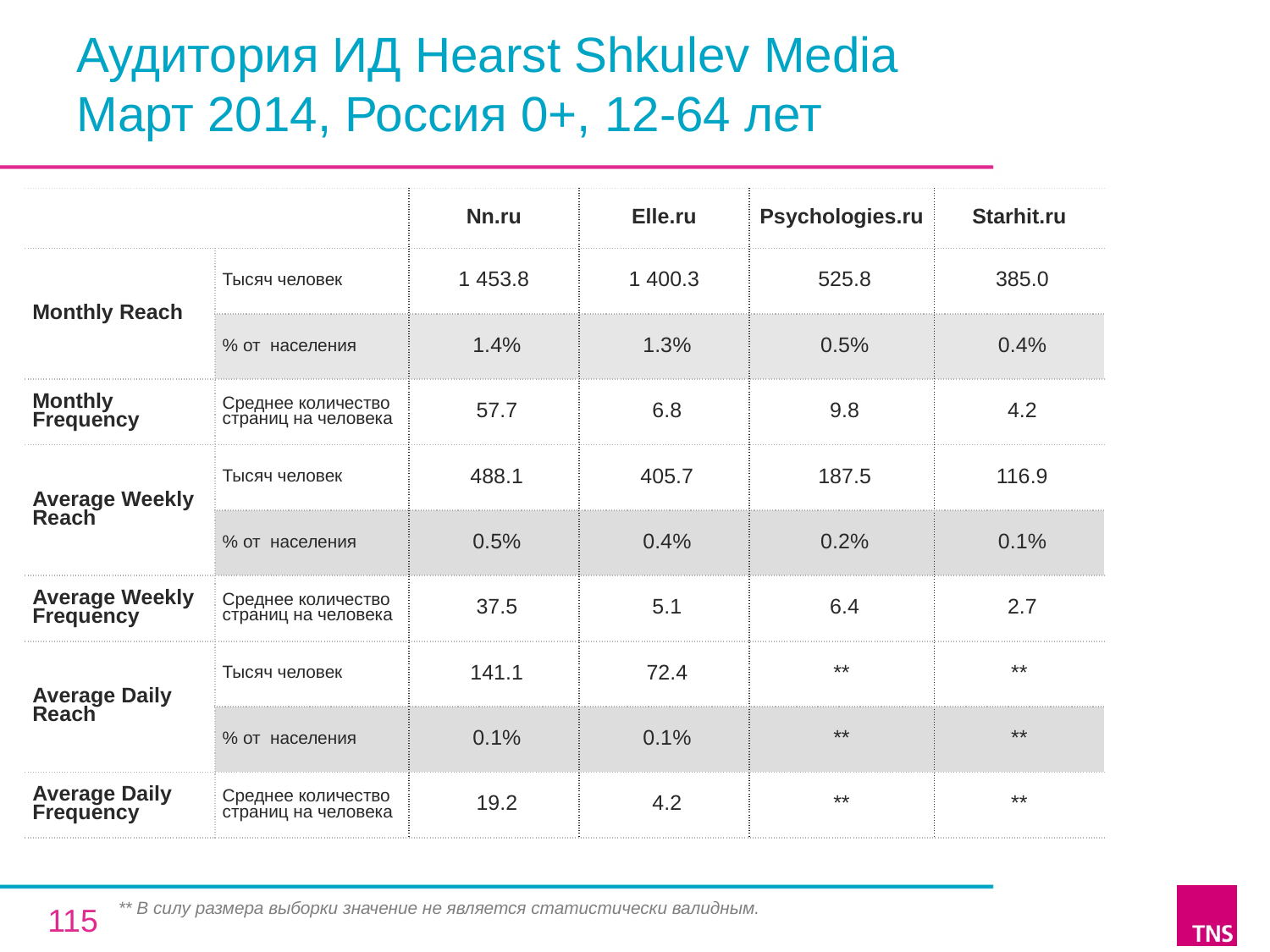

# Аудитория ИД Hearst Shkulev Media Март 2014, Россия 0+, 12-64 лет
|  |  | Nn.ru | Elle.ru | Psychologies.ru | Starhit.ru |
| --- | --- | --- | --- | --- | --- |
| Monthly Reach | Тысяч человек | 1 453.8 | 1 400.3 | 525.8 | 385.0 |
|  | % от населения | 1.4% | 1.3% | 0.5% | 0.4% |
| Monthly Frequency | Среднее количество страниц на человека | 57.7 | 6.8 | 9.8 | 4.2 |
| Average Weekly Reach | Тысяч человек | 488.1 | 405.7 | 187.5 | 116.9 |
|  | % от населения | 0.5% | 0.4% | 0.2% | 0.1% |
| Average Weekly Frequency | Среднее количество страниц на человека | 37.5 | 5.1 | 6.4 | 2.7 |
| Average Daily Reach | Тысяч человек | 141.1 | 72.4 | \*\* | \*\* |
|  | % от населения | 0.1% | 0.1% | \*\* | \*\* |
| Average Daily Frequency | Среднее количество страниц на человека | 19.2 | 4.2 | \*\* | \*\* |
** В силу размера выборки значение не является статистически валидным.
115